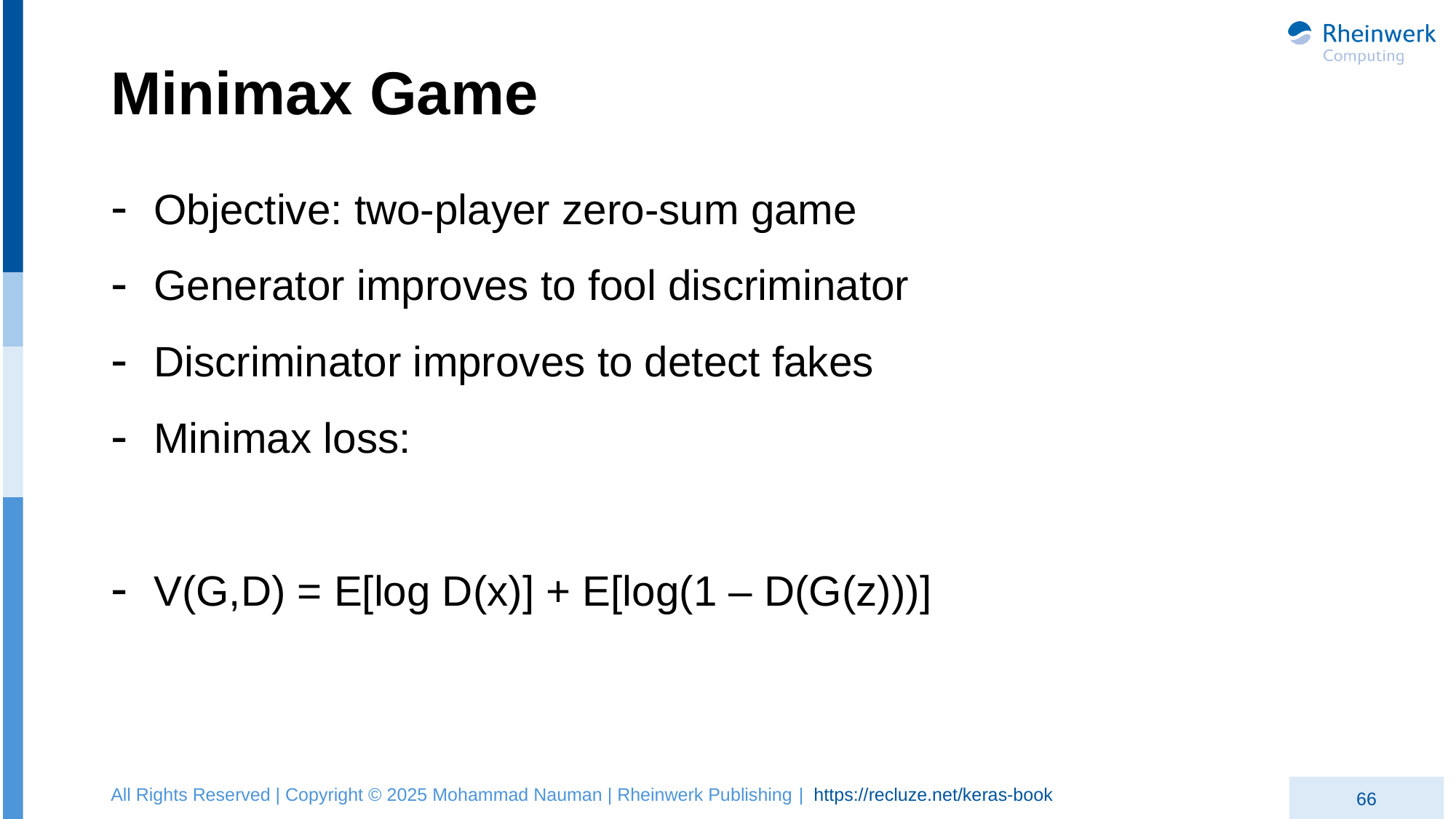

# Minimax Game
Objective: two-player zero-sum game
Generator improves to fool discriminator
Discriminator improves to detect fakes
Minimax loss:

V(G,D) = E[log D(x)] + E[log(1 – D(G(z)))]